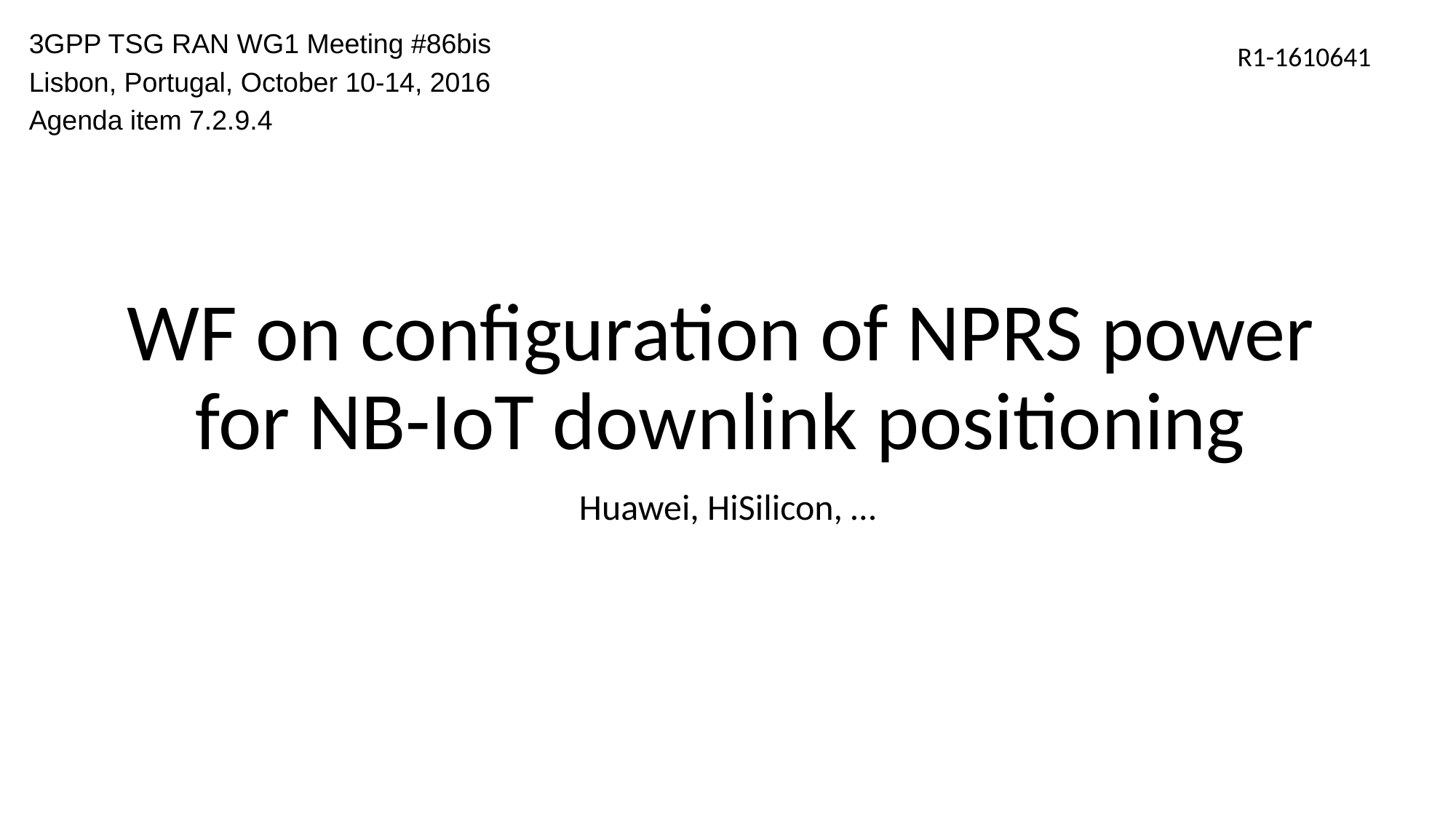

3GPP TSG RAN WG1 Meeting #86bis
Lisbon, Portugal, October 10-14, 2016
Agenda item 7.2.9.4
R1-1610641
# WF on configuration of NPRS power for NB-IoT downlink positioning
Huawei, HiSilicon, …